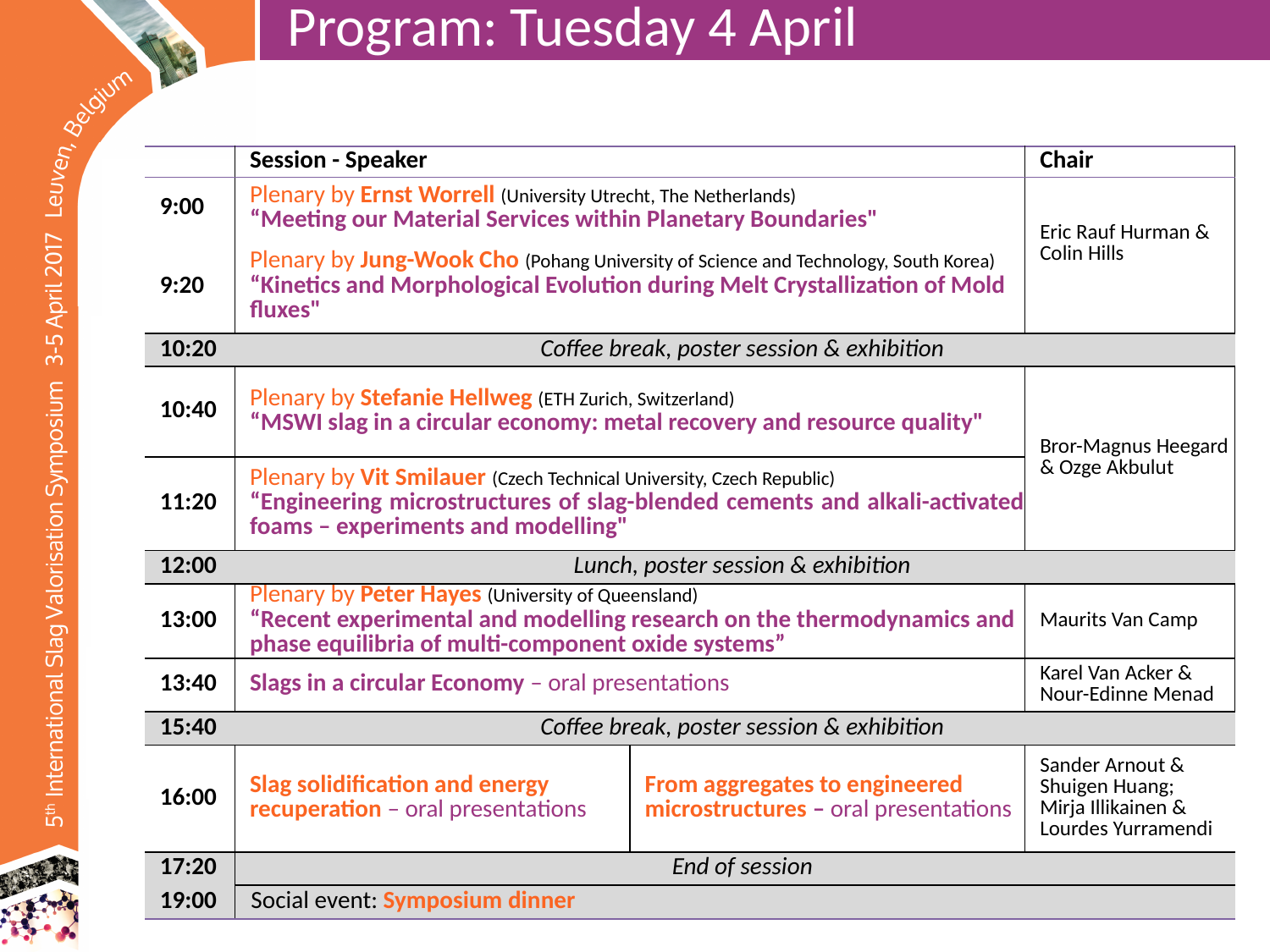

# Program: Tuesday 4 April
|  | Session - Speaker |  | Chair |
| --- | --- | --- | --- |
| 9:00 | Plenary by Ernst Worrell (University Utrecht, The Netherlands) “Meeting our Material Services within Planetary Boundaries" |  | Eric Rauf Hurman & Colin Hills |
| 9:20 | Plenary by Jung-Wook Cho (Pohang University of Science and Technology, South Korea) “Kinetics and Morphological Evolution during Melt Crystallization of Mold fluxes" |  |  |
| 10:20 | Coffee break, poster session & exhibition |  |  |
| 10:40 | Plenary by Stefanie Hellweg (ETH Zurich, Switzerland) “MSWI slag in a circular economy: metal recovery and resource quality" |  | Bror-Magnus Heegard & Ozge Akbulut |
| 11:20 | Plenary by Vit Smilauer (Czech Technical University, Czech Republic) “Engineering microstructures of slag-blended cements and alkali-activated foams – experiments and modelling" |  |  |
| 12:00 | Lunch, poster session & exhibition |  |  |
| 13:00 | Plenary by Peter Hayes (University of Queensland) “Recent experimental and modelling research on the thermodynamics and phase equilibria of multi-component oxide systems” |  | Maurits Van Camp |
| 13:40 | Slags in a circular Economy – oral presentations |  | Karel Van Acker & Nour-Edinne Menad |
| 15:40 | Coffee break, poster session & exhibition |  |  |
| 16:00 | Slag solidification and energy recuperation – oral presentations | From aggregates to engineered microstructures – oral presentations | Sander Arnout & Shuigen Huang; Mirja Illikainen & Lourdes Yurramendi |
| 17:20 | End of session |  |  |
| 19:00 | Social event: Symposium dinner |  |  |